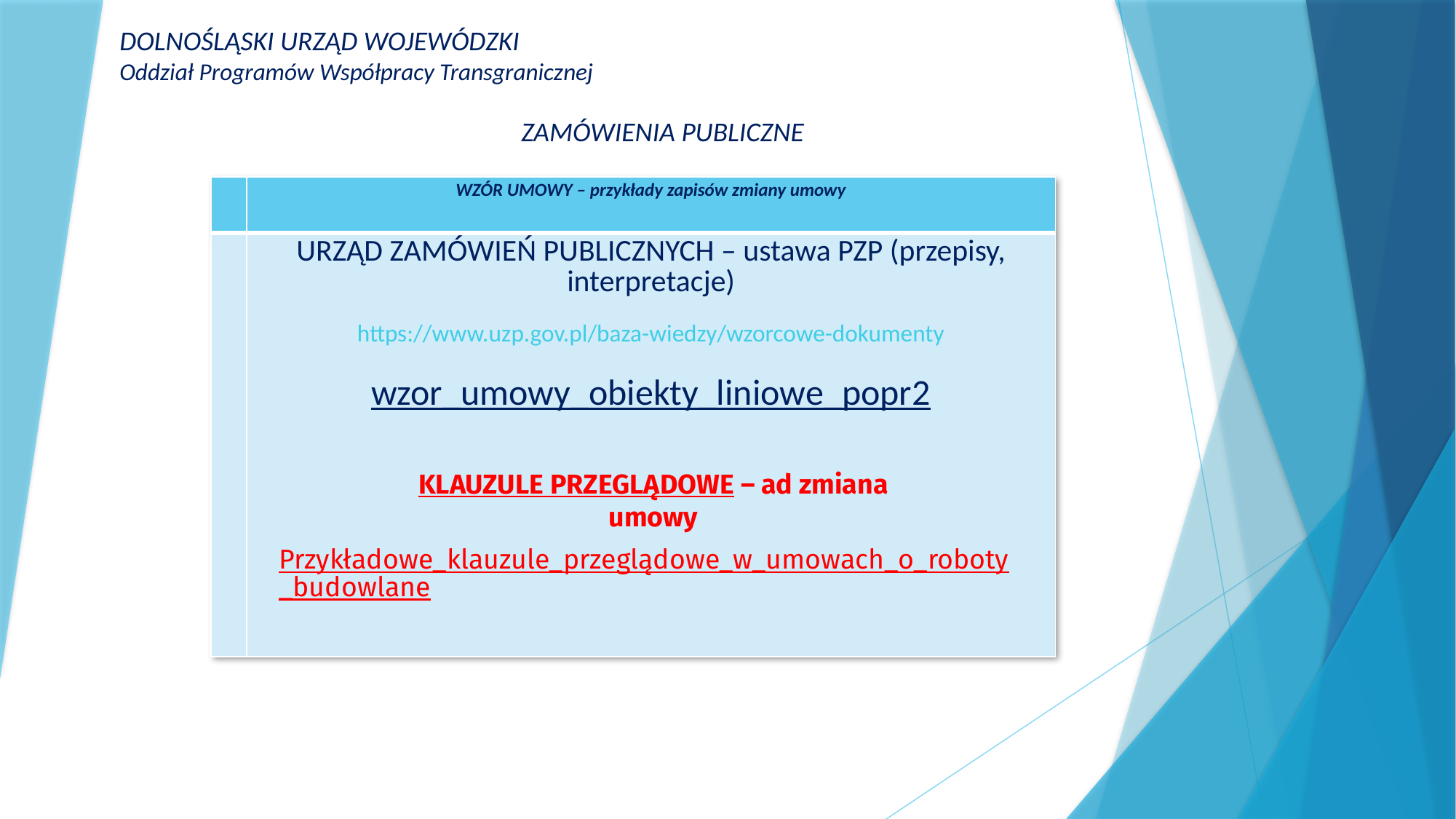

DOLNOŚLĄSKI URZĄD WOJEWÓDZKI
Oddział Programów Współpracy Transgranicznej
ZAMÓWIENIA PUBLICZNE
|  | WZÓR UMOWY – przykłady zapisów zmiany umowy |
| --- | --- |
|  | URZĄD ZAMÓWIEŃ PUBLICZNYCH – ustawa PZP (przepisy, interpretacje) https://www.uzp.gov.pl/baza-wiedzy/wzorcowe-dokumenty wzor\_umowy\_obiekty\_liniowe\_popr2 |
KLAUZULE PRZEGLĄDOWE – ad zmiana umowy
Przykładowe_klauzule_przeglądowe_w_umowach_o_roboty_budowlane